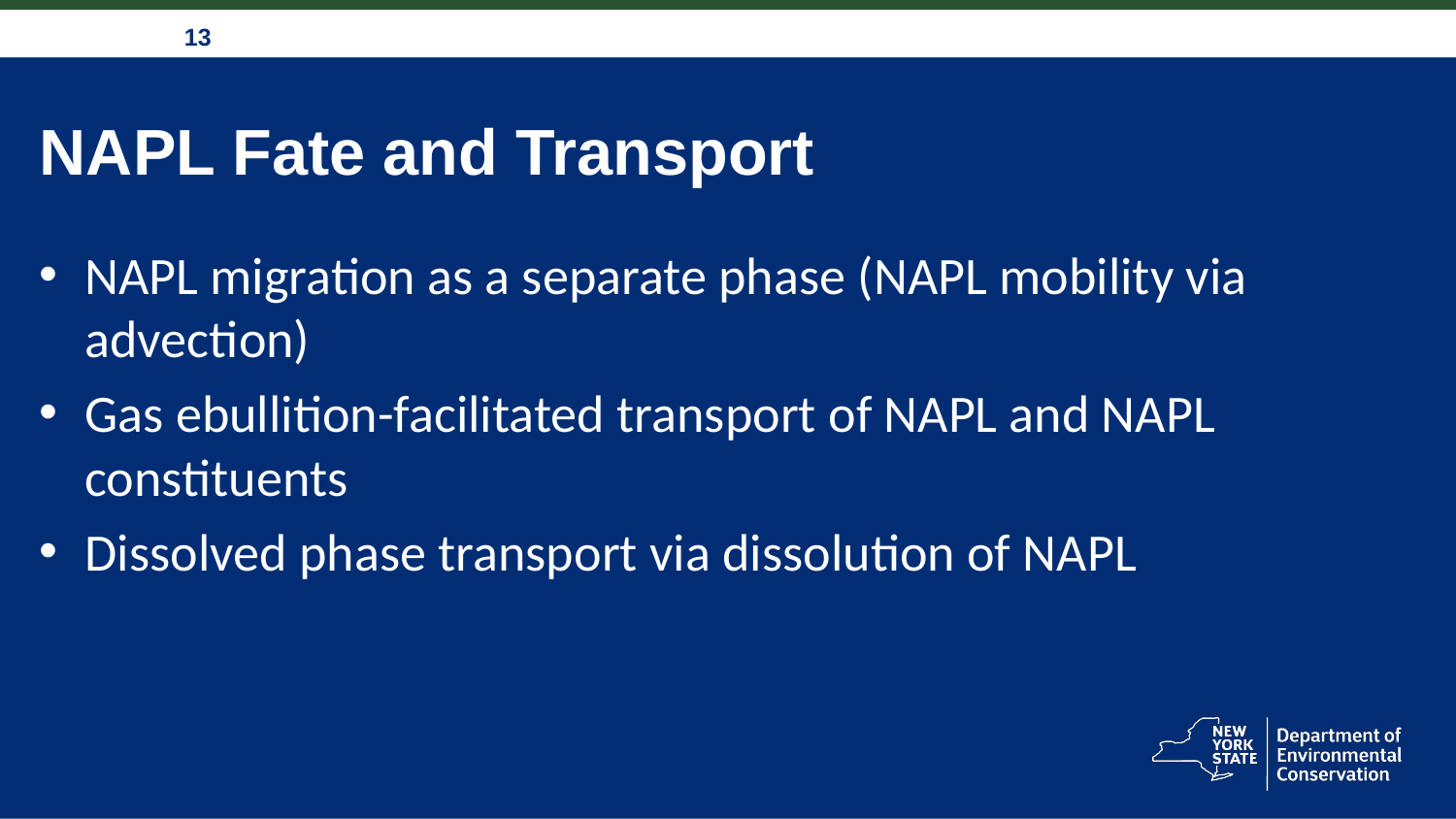

# NAPL Fate and Transport
NAPL migration as a separate phase (NAPL mobility via advection)
Gas ebullition-facilitated transport of NAPL and NAPL constituents
Dissolved phase transport via dissolution of NAPL